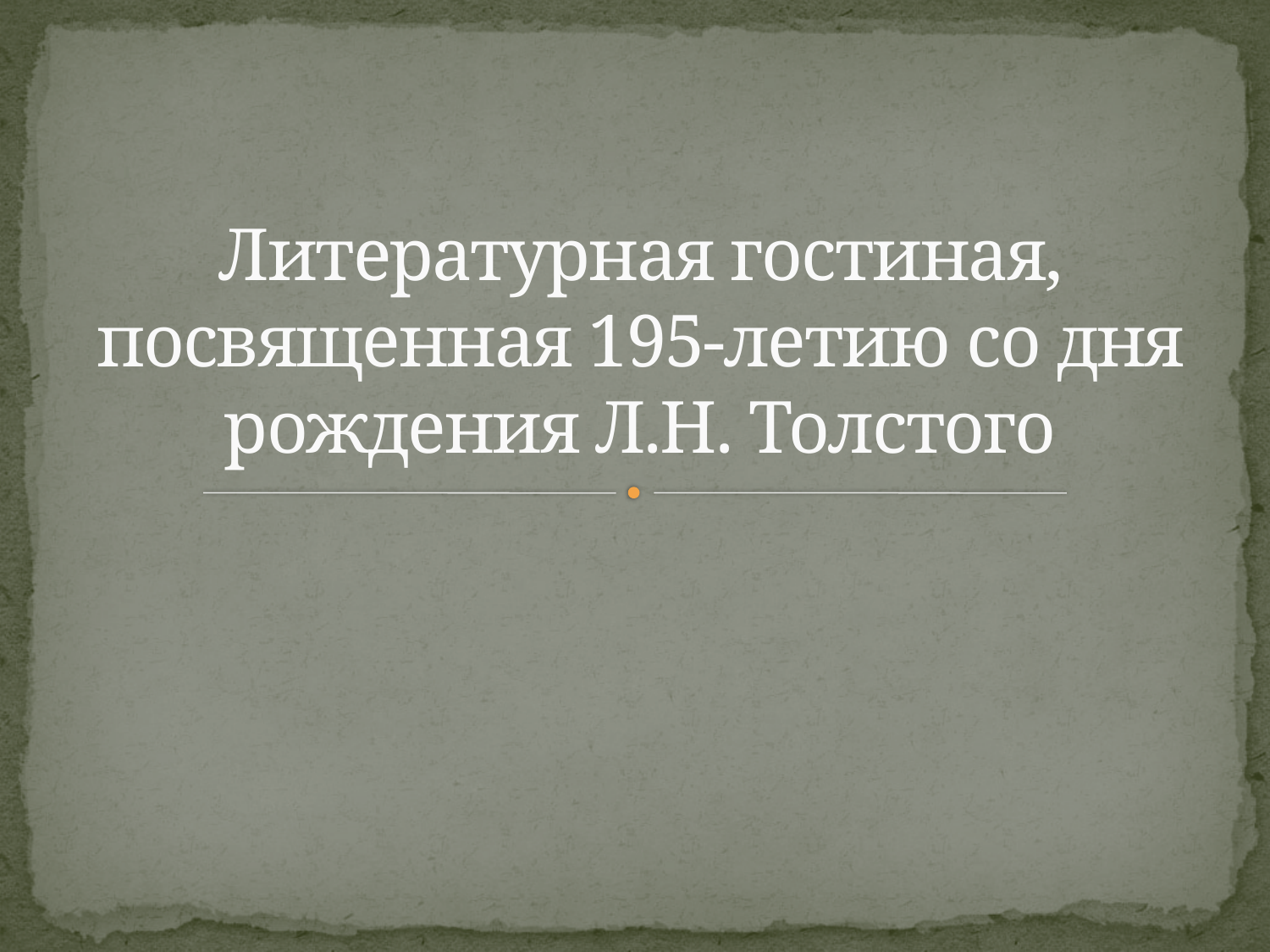

# Литературная гостиная, посвященная 195-летию со дня рождения Л.Н. Толстого